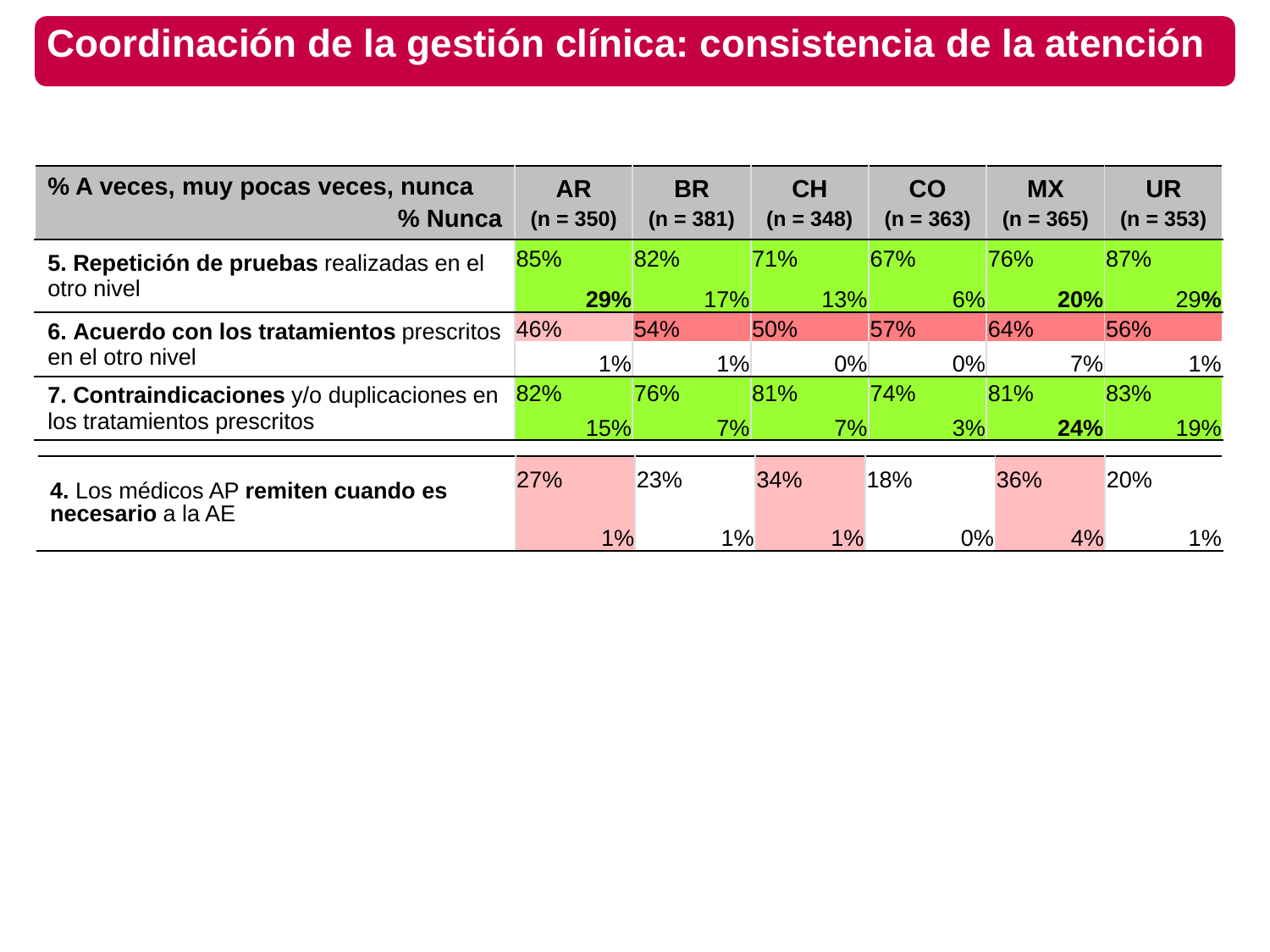

Coordinación de la gestión clínica: consistencia de la atención
| % A veces, muy pocas veces, nunca % Nunca | AR (n = 350) | BR (n = 381) | CH (n = 348) | CO (n = 363) | MX (n = 365) | UR (n = 353) |
| --- | --- | --- | --- | --- | --- | --- |
| 5. Repetición de pruebas realizadas en el otro nivel | 85% | 82% | 71% | 67% | 76% | 87% |
|  | 29% | 17% | 13% | 6% | 20% | 29% |
| 6. Acuerdo con los tratamientos prescritos en el otro nivel | 46% | 54% | 50% | 57% | 64% | 56% |
|  | 1% | 1% | 0% | 0% | 7% | 1% |
| 7. Contraindicaciones y/o duplicaciones en los tratamientos prescritos | 82% | 76% | 81% | 74% | 81% | 83% |
|  | 15% | 7% | 7% | 3% | 24% | 19% |
| 4. Los médicos AP remiten cuando es necesario a la AE | 27% | 23% | 34% | 18% | 36% | 20% |
| --- | --- | --- | --- | --- | --- | --- |
|  | 1% | 1% | 1% | 0% | 4% | 1% |